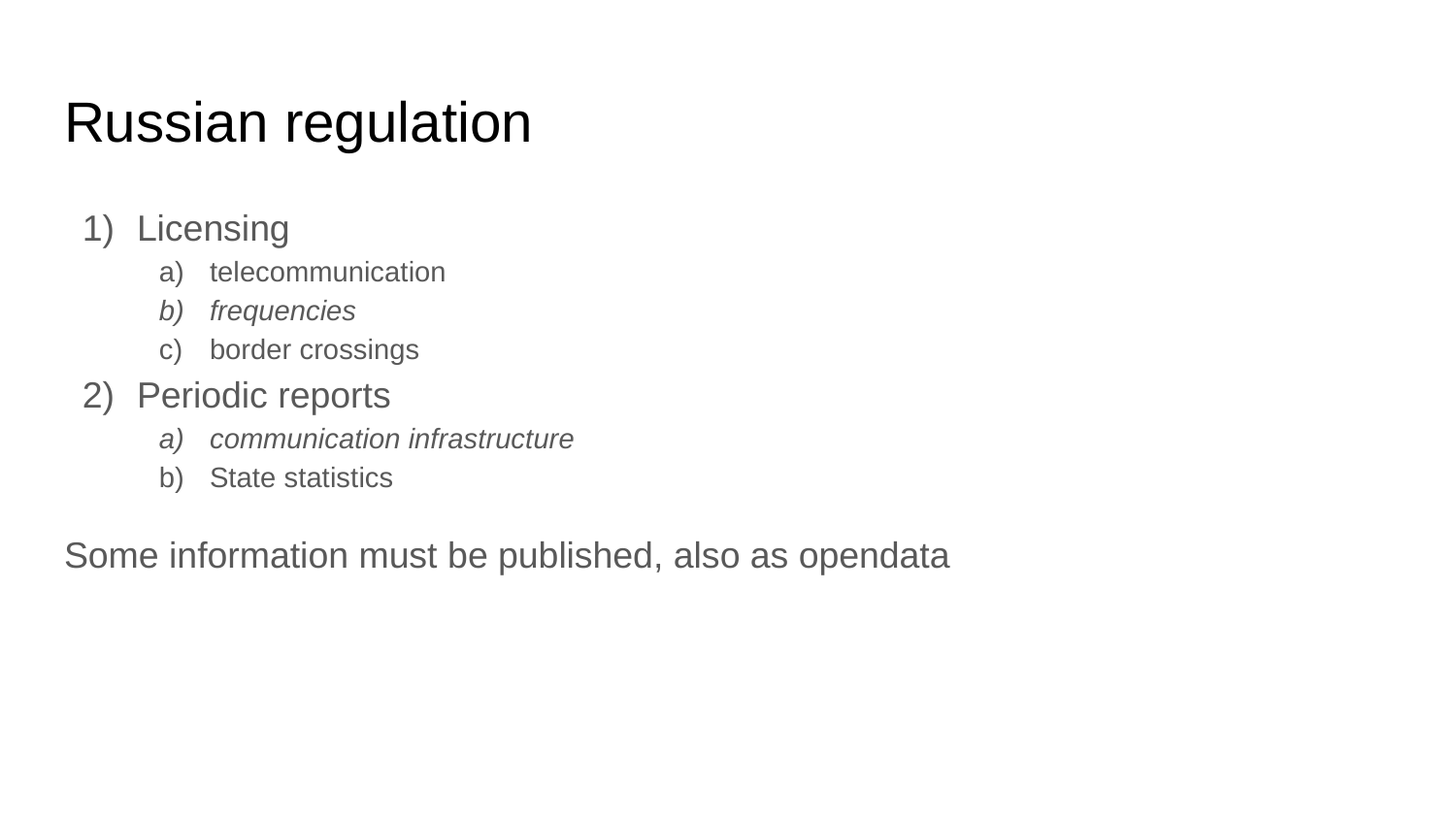

# Russian regulation
Licensing
telecommunication
frequencies
border crossings
Periodic reports
communication infrastructure
State statistics
Some information must be published, also as opendata